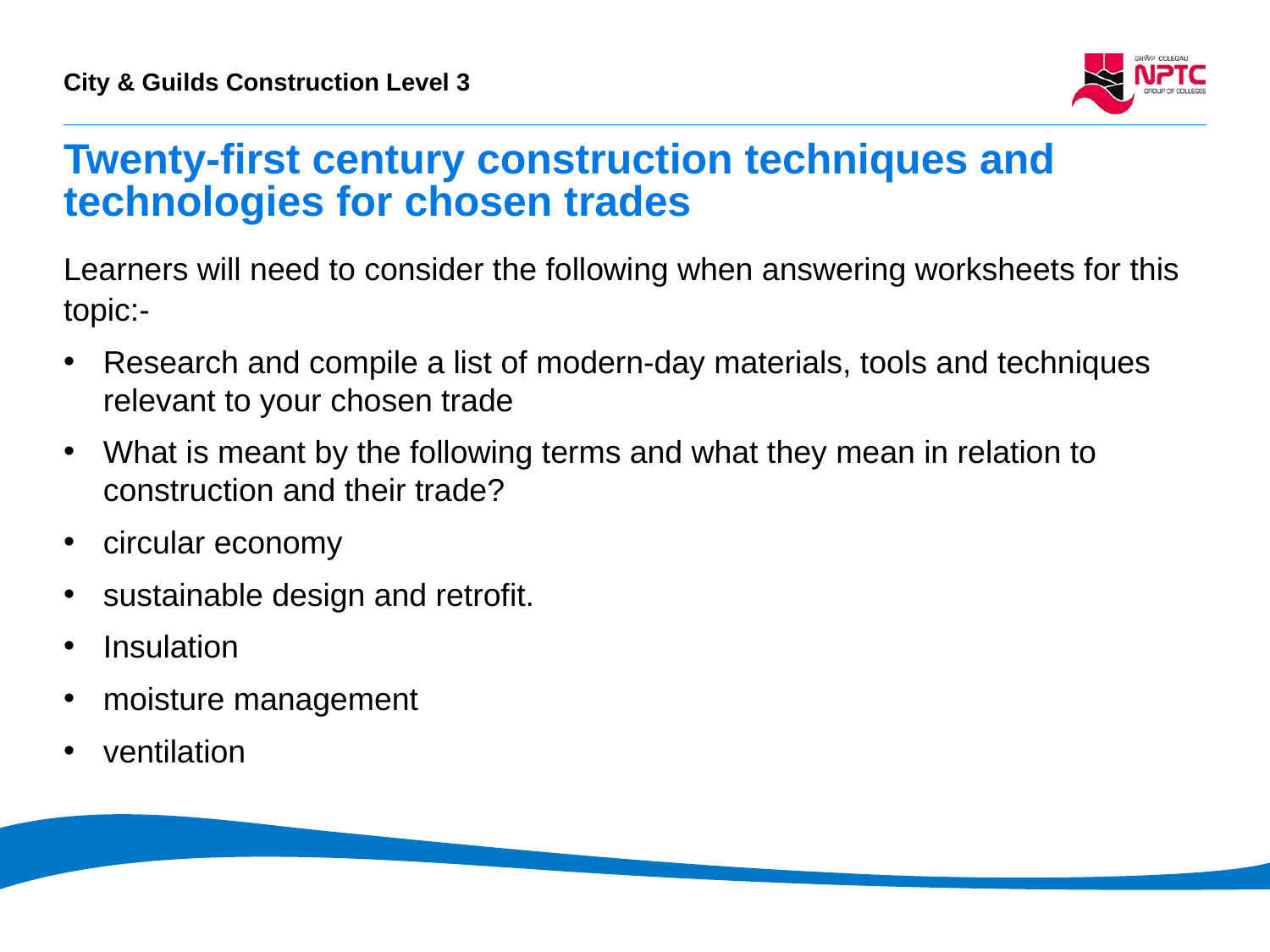

# Twenty-first century construction techniques and technologies for chosen trades
Learners will need to consider the following when answering worksheets for this topic:-
Research and compile a list of modern-day materials, tools and techniques relevant to your chosen trade
What is meant by the following terms and what they mean in relation to construction and their trade?
circular economy
sustainable design and retrofit.
Insulation
moisture management
ventilation